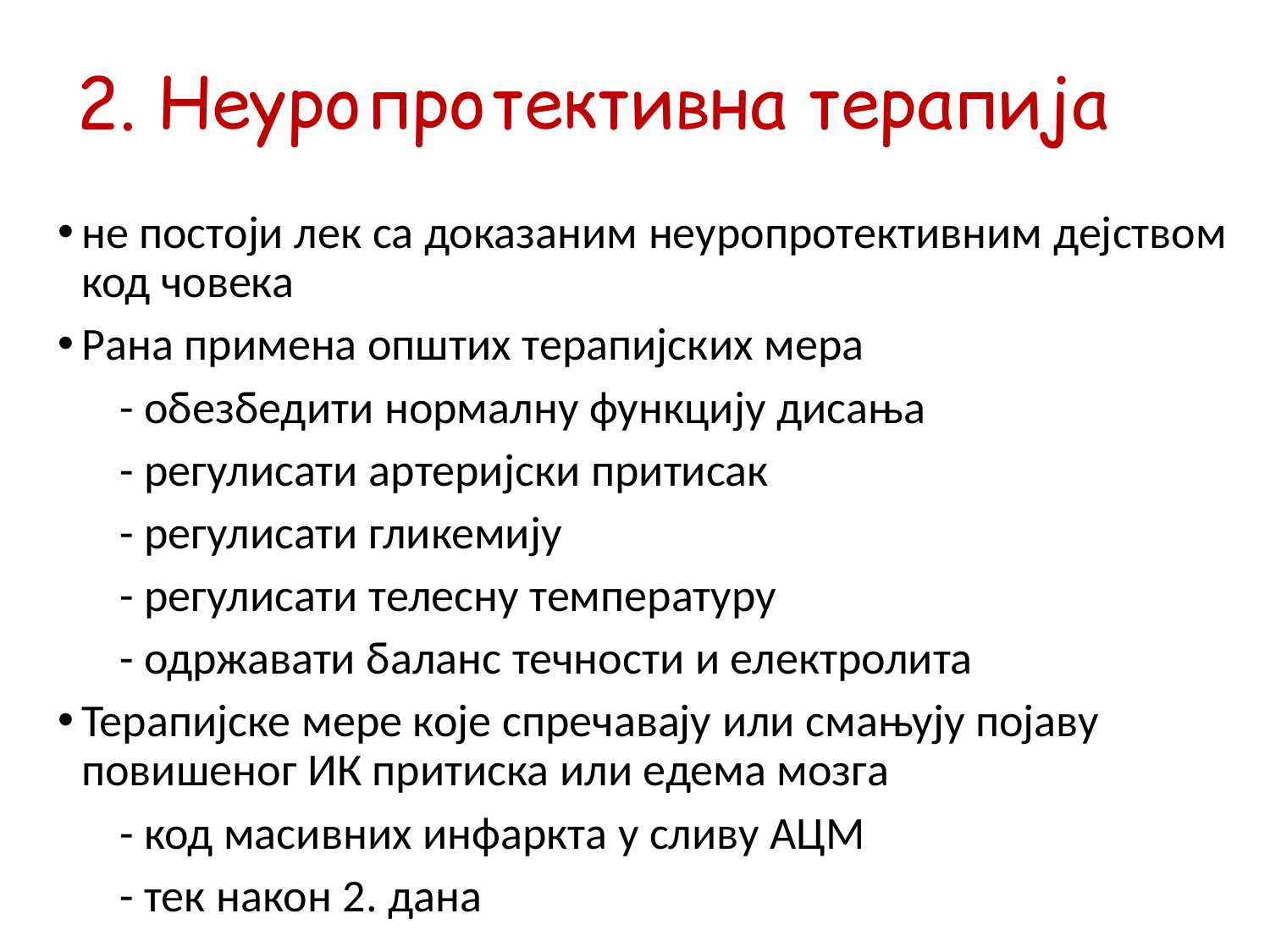

# 2. Неуропротективна терапија
не постоји лек са доказаним неуропротективним дејством код човека
Рана примена општих терапијских мера
      - обезбедити нормалну функцију дисања
      - регулисати артеријски притисак
      - регулисати гликемију
      - регулисати телесну температуру
      - одржавати баланс течности и електролита
Терапијске мере које спречавају или смањују појаву повишеног ИК притиска или едема мозга
      - код масивних инфаркта у сливу АЦМ
      - тек након 2. дана